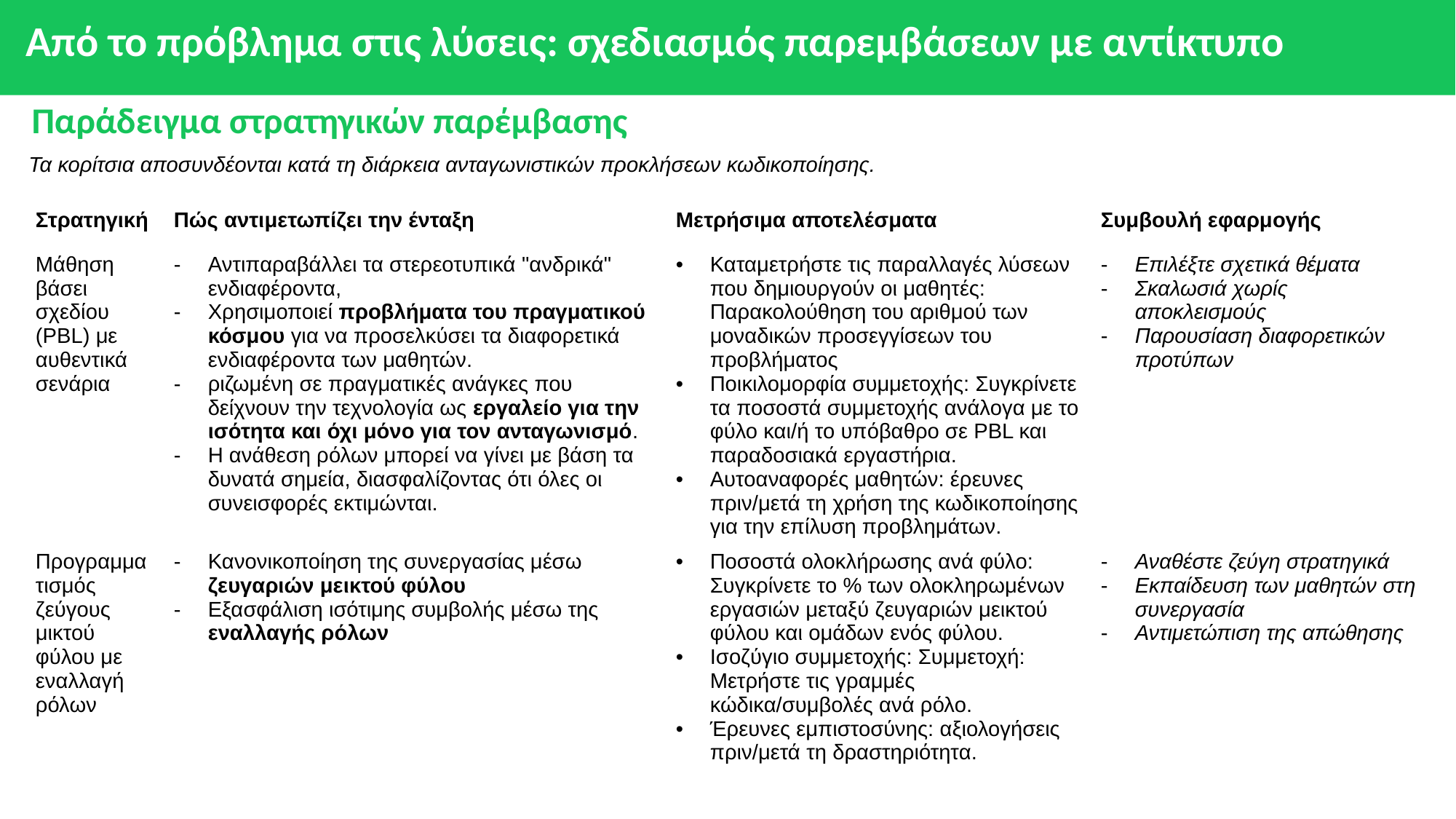

# Από το πρόβλημα στις λύσεις: σχεδιασμός παρεμβάσεων με αντίκτυπο
Παράδειγμα στρατηγικών παρέμβασης
Τα κορίτσια αποσυνδέονται κατά τη διάρκεια ανταγωνιστικών προκλήσεων κωδικοποίησης.

| Στρατηγική | Πώς αντιμετωπίζει την ένταξη | Μετρήσιμα αποτελέσματα | Συμβουλή εφαρμογής |
| --- | --- | --- | --- |
| Μάθηση βάσει σχεδίου (PBL) με αυθεντικά σενάρια | Αντιπαραβάλλει τα στερεοτυπικά "ανδρικά" ενδιαφέροντα, Χρησιμοποιεί προβλήματα του πραγματικού κόσμου για να προσελκύσει τα διαφορετικά ενδιαφέροντα των μαθητών. ριζωμένη σε πραγματικές ανάγκες που δείχνουν την τεχνολογία ως εργαλείο για την ισότητα και όχι μόνο για τον ανταγωνισμό. Η ανάθεση ρόλων μπορεί να γίνει με βάση τα δυνατά σημεία, διασφαλίζοντας ότι όλες οι συνεισφορές εκτιμώνται. | Καταμετρήστε τις παραλλαγές λύσεων που δημιουργούν οι μαθητές: Παρακολούθηση του αριθμού των μοναδικών προσεγγίσεων του προβλήματος Ποικιλομορφία συμμετοχής: Συγκρίνετε τα ποσοστά συμμετοχής ανάλογα με το φύλο και/ή το υπόβαθρο σε PBL και παραδοσιακά εργαστήρια. Αυτοαναφορές μαθητών: έρευνες πριν/μετά τη χρήση της κωδικοποίησης για την επίλυση προβλημάτων. | Επιλέξτε σχετικά θέματα Σκαλωσιά χωρίς αποκλεισμούς Παρουσίαση διαφορετικών προτύπων |
| Προγραμματισμός ζεύγους μικτού φύλου με εναλλαγή ρόλων | Κανονικοποίηση της συνεργασίας μέσω ζευγαριών μεικτού φύλου Εξασφάλιση ισότιμης συμβολής μέσω της εναλλαγής ρόλων | Ποσοστά ολοκλήρωσης ανά φύλο: Συγκρίνετε το % των ολοκληρωμένων εργασιών μεταξύ ζευγαριών μεικτού φύλου και ομάδων ενός φύλου. Ισοζύγιο συμμετοχής: Συμμετοχή: Μετρήστε τις γραμμές κώδικα/συμβολές ανά ρόλο. Έρευνες εμπιστοσύνης: αξιολογήσεις πριν/μετά τη δραστηριότητα. | Αναθέστε ζεύγη στρατηγικά Εκπαίδευση των μαθητών στη συνεργασία Αντιμετώπιση της απώθησης |